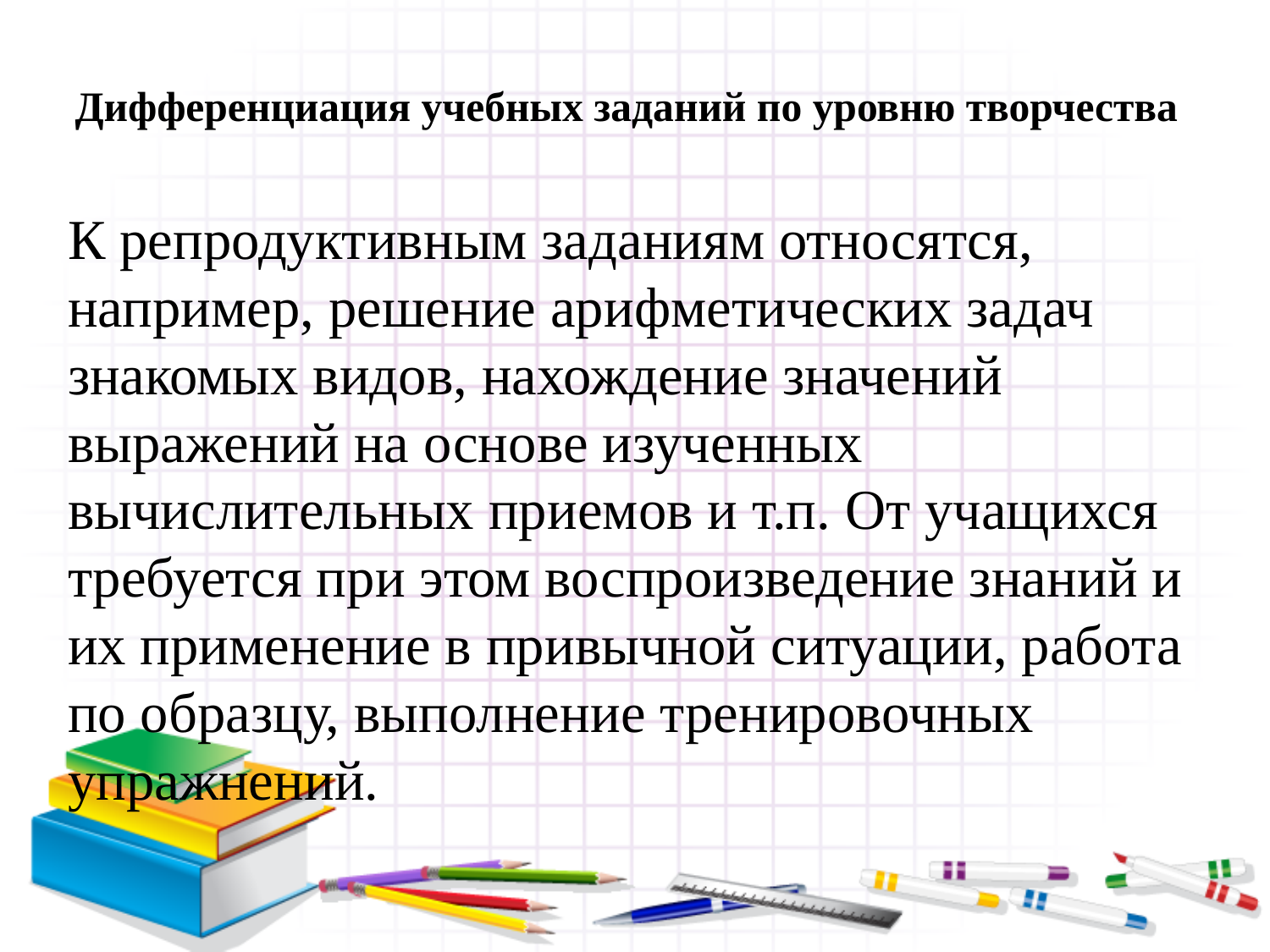

# Дифференциация учебных заданий по уровню творчества
К репродуктивным заданиям относятся, например, решение арифметических задач знакомых видов, нахождение значений выражений на основе изученных вычислительных приемов и т.п. От учащихся требуется при этом воспроизведение знаний и их применение в привычной ситуации, работа по образцу, выполнение тренировочных упражнений.